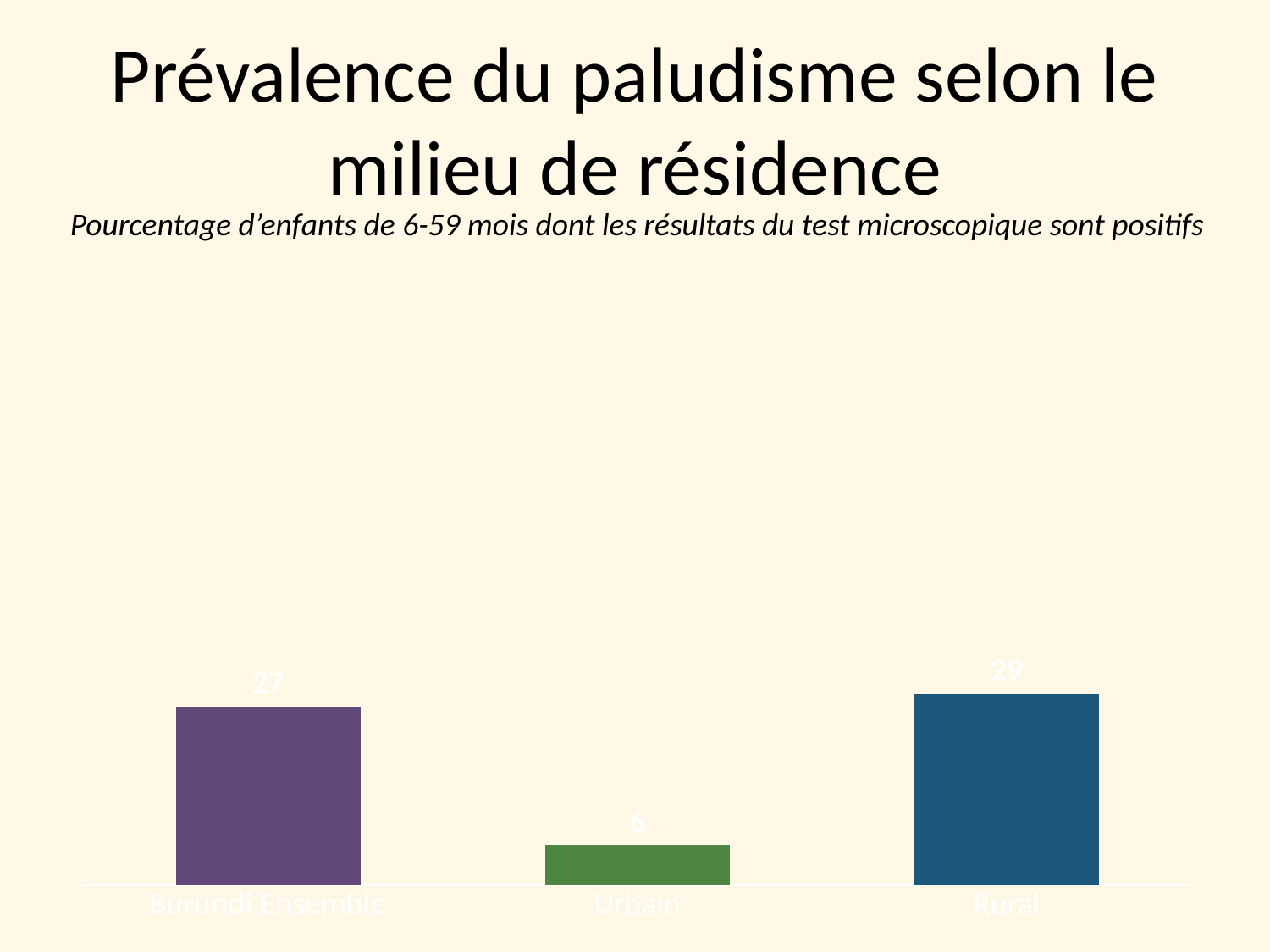

# Prévalence du paludisme selon le milieu de résidence
Pourcentage d’enfants de 6-59 mois dont les résultats du test microscopique sont positifs

### Chart

| Category | Series 1 |
|---|---|
| Burundi Ensemble | 27.0 |
| Urbain | 6.0 |
| Rural | 29.0 |